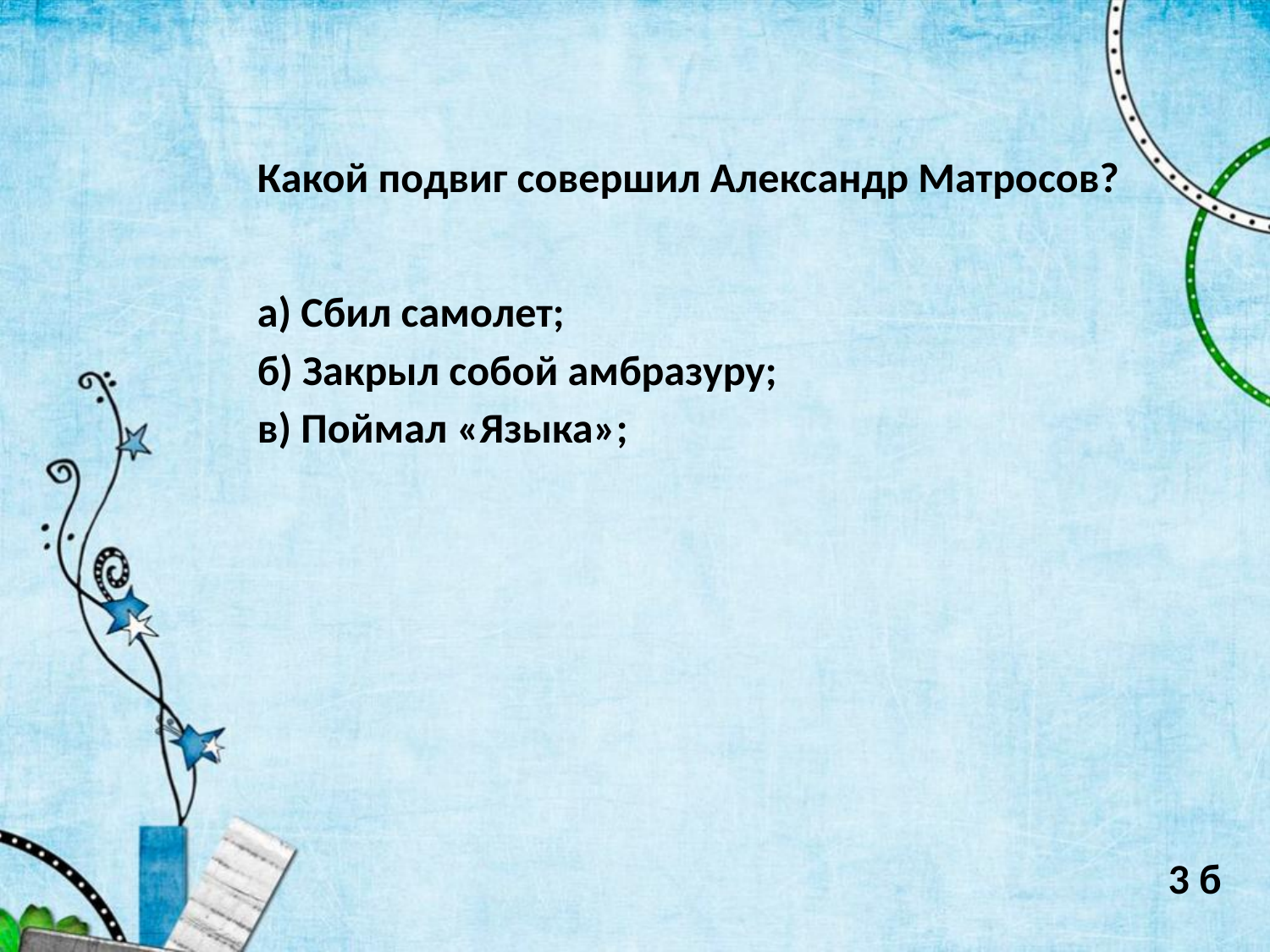

Какой подвиг совершил Александр Матросов?
а) Сбил самолет;
б) Закрыл собой амбразуру;
в) Поймал «Языка»;
3 б